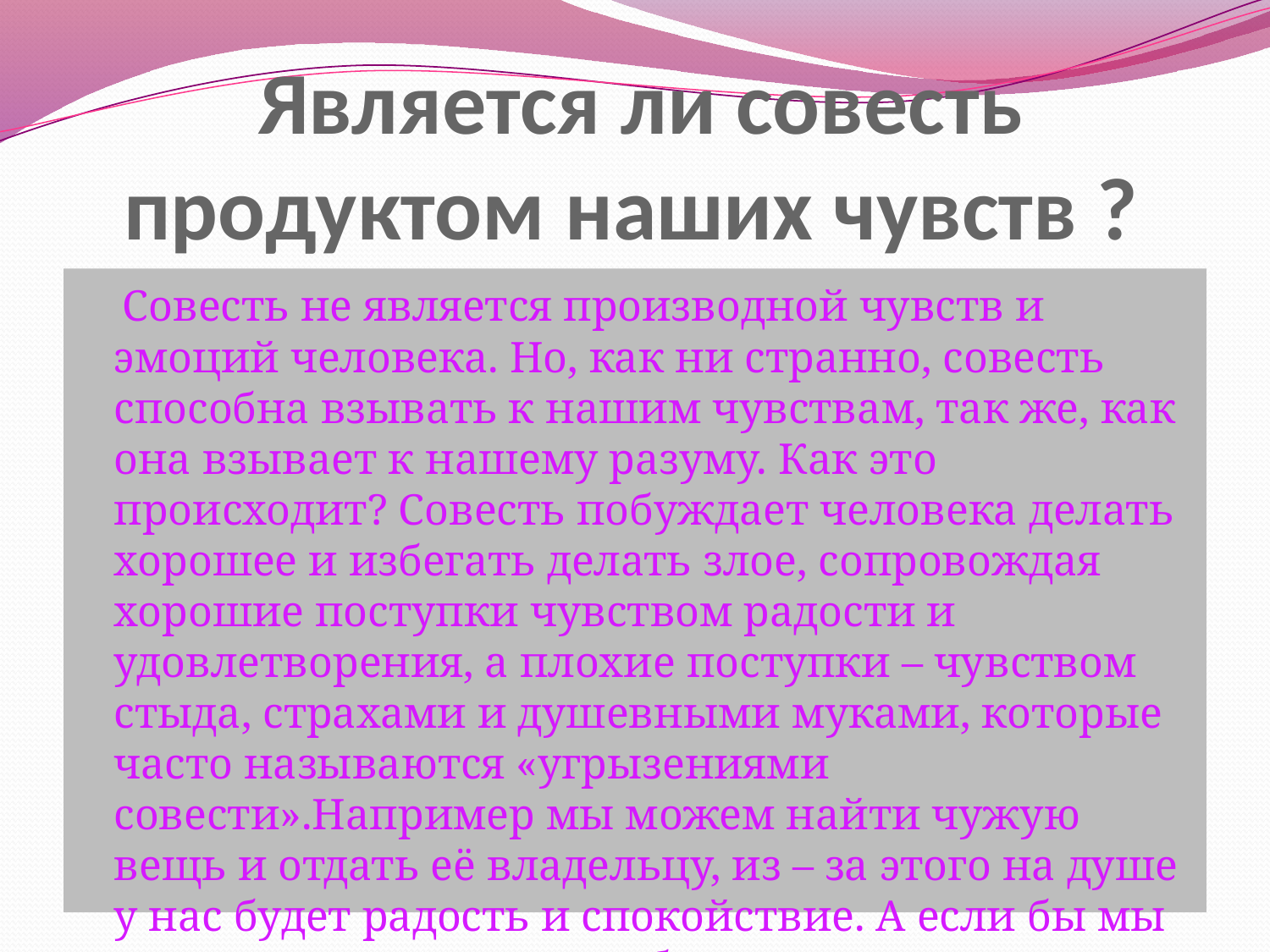

# Является ли совесть продуктом наших чувств ?
    Совесть не является производной чувств и эмоций человека. Но, как ни странно, совесть способна взывать к нашим чувствам, так же, как она взывает к нашему разуму. Как это происходит? Совесть побуждает человека делать хорошее и избегать делать злое, сопровождая хорошие поступки чувством радости и удовлетворения, а плохие поступки – чувством стыда, страхами и душевными муками, которые часто называются «угрызениями совести».Например мы можем найти чужую вещь и отдать её владельцу, из – за этого на душе у нас будет радость и спокойствие. А если бы мы не отдали  эту вещь, нас бы тревожила совесть .